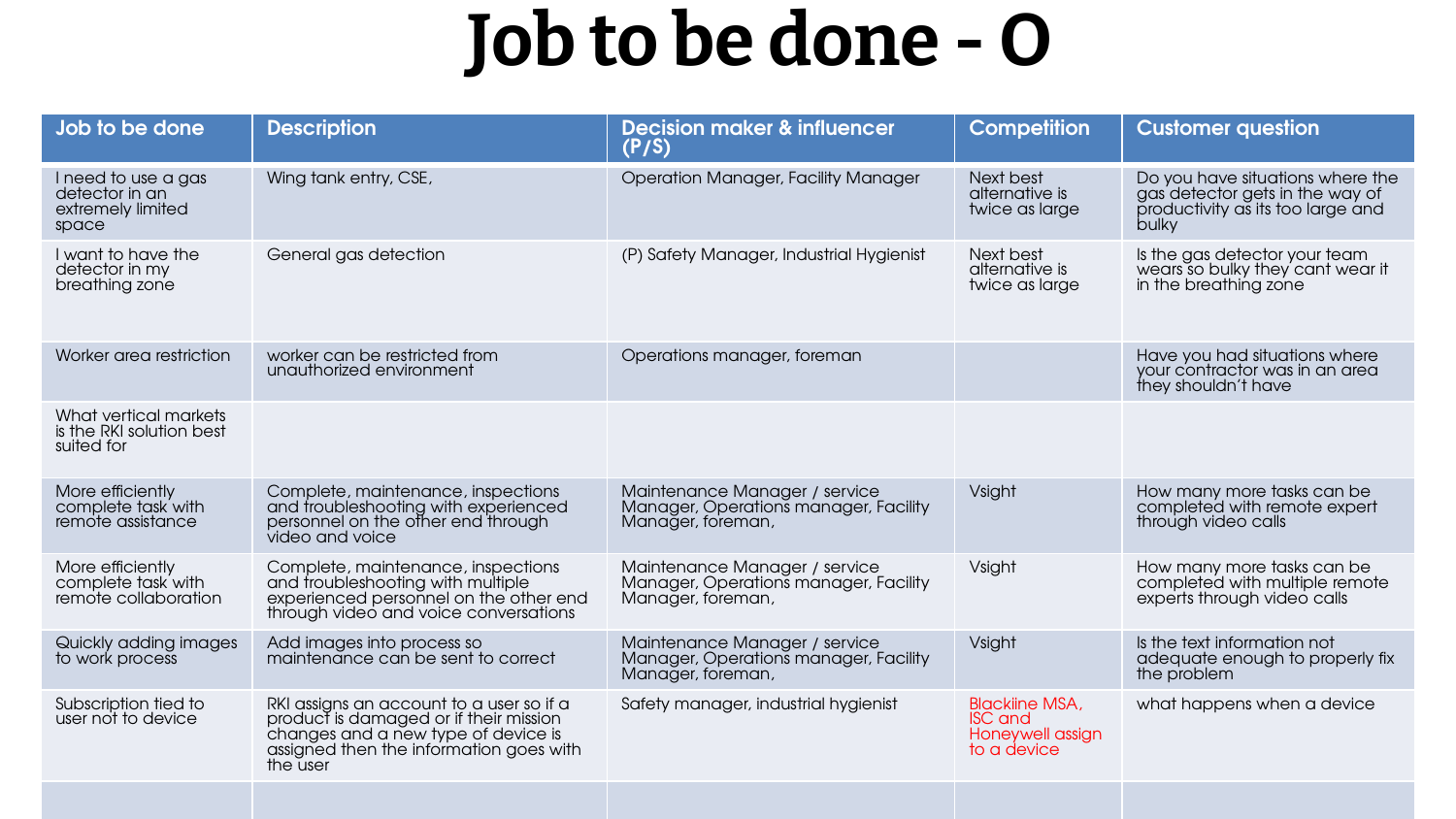

# Job to be done - O
| Job to be done | Description | Decision maker & influencer (P/S) | Competition | Customer question |
| --- | --- | --- | --- | --- |
| I need to use a gas detector in an extremely limited space | Wing tank entry, CSE, | Operation Manager, Facility Manager | Next best alternative is twice as large | Do you have situations where the gas detector gets in the way of productivity as its too large and bulky |
| I want to have the detector in my breathing zone | General gas detection | (P) Safety Manager, Industrial Hygienist | Next best alternative is twice as large | Is the gas detector your team wears so bulky they cant wear it in the breathing zone |
| Worker area restriction | worker can be restricted from unauthorized environment | Operations manager, foreman |  | Have you had situations where your contractor was in an area they shouldn’t have |
| What vertical markets is the RKI solution best suited for |  |  |  |  |
| More efficiently complete task with remote assistance | Complete, maintenance, inspections and troubleshooting with experienced personnel on the other end through video and voice | Maintenance Manager / service Manager, Operations manager, Facility Manager, foreman, | Vsight | How many more tasks can be completed with remote expert through video calls |
| More efficiently complete task with remote collaboration | Complete, maintenance, inspections and troubleshooting with multiple experienced personnel on the other end through video and voice conversations | Maintenance Manager / service Manager, Operations manager, Facility Manager, foreman, | Vsight | How many more tasks can be completed with multiple remote experts through video calls |
| Quickly adding images to work process | Add images into process so maintenance can be sent to correct | Maintenance Manager / service Manager, Operations manager, Facility Manager, foreman, | Vsight | Is the text information not adequate enough to properly fix the problem |
| Subscription tied to user not to device | RKI assigns an account to a user so if a product is damaged or if their mission changes and a new type of device is assigned then the information goes with the user | Safety manager, industrial hygienist | Blackiine MSA, ISC and Honeywell assign to a device | what happens when a device |
|  |  |  |  |  |
|  |  |  |  |  |
|  |  |  |  |  |
www.rkiinstruments.com